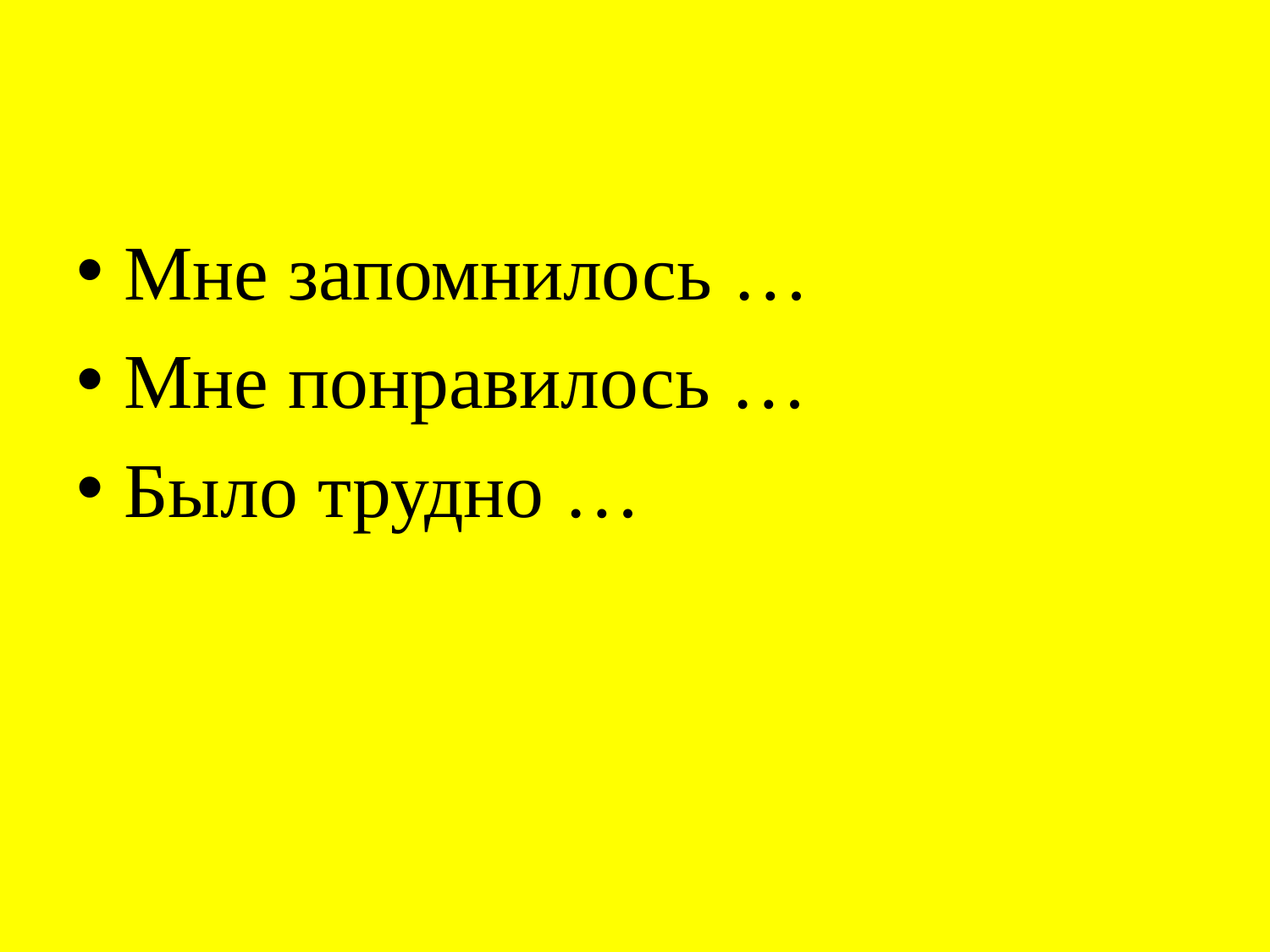

#
Мне запомнилось …
Мне понравилось …
Было трудно …